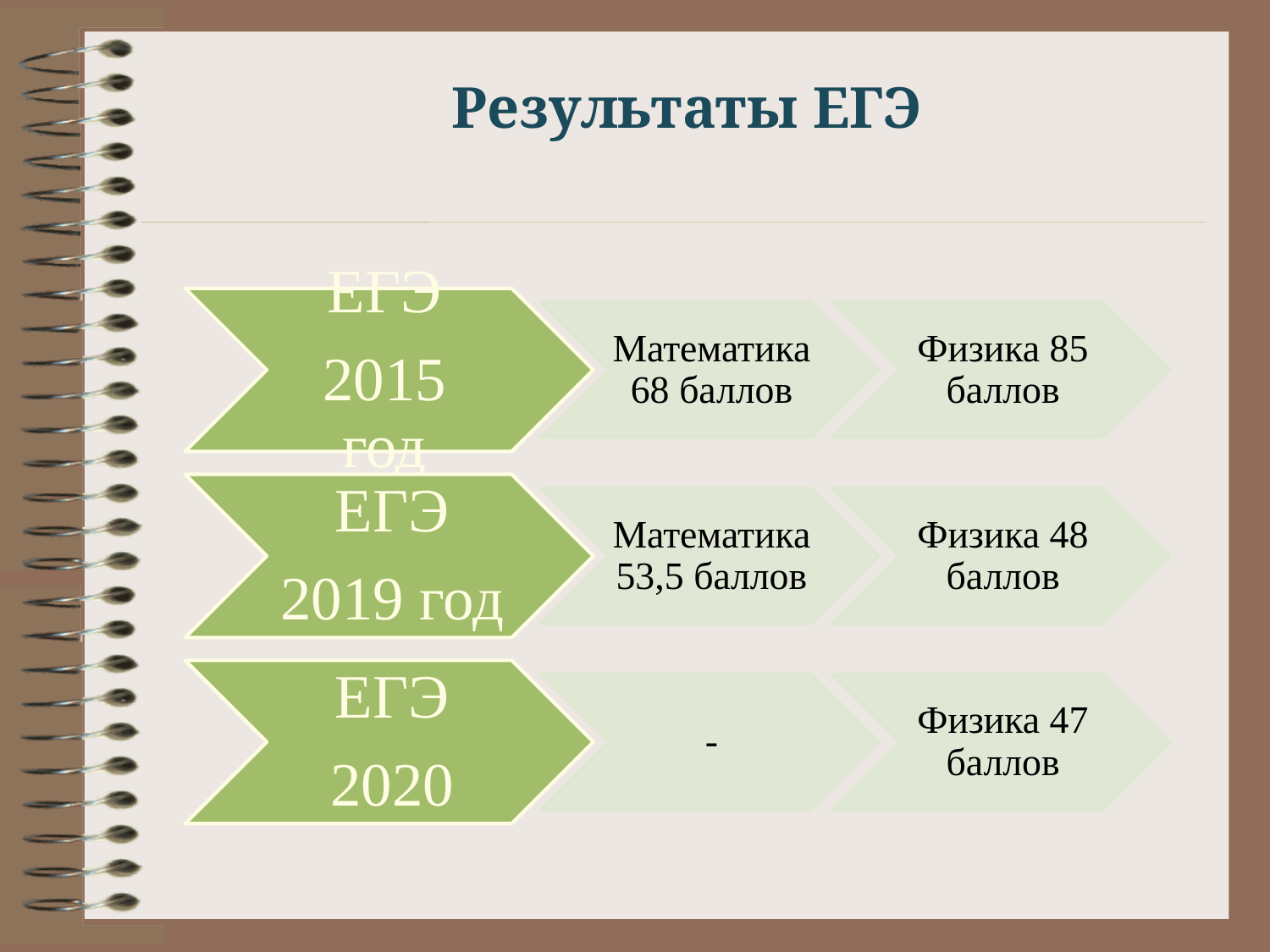

# Результаты ЕГЭ
ЕГЭ
2015  год
Математика 68 баллов
Физика 85 баллов
ЕГЭ
2019 год
Математика 53,5 баллов
Физика 48 баллов
ЕГЭ
2020
-
Физика 47 баллов